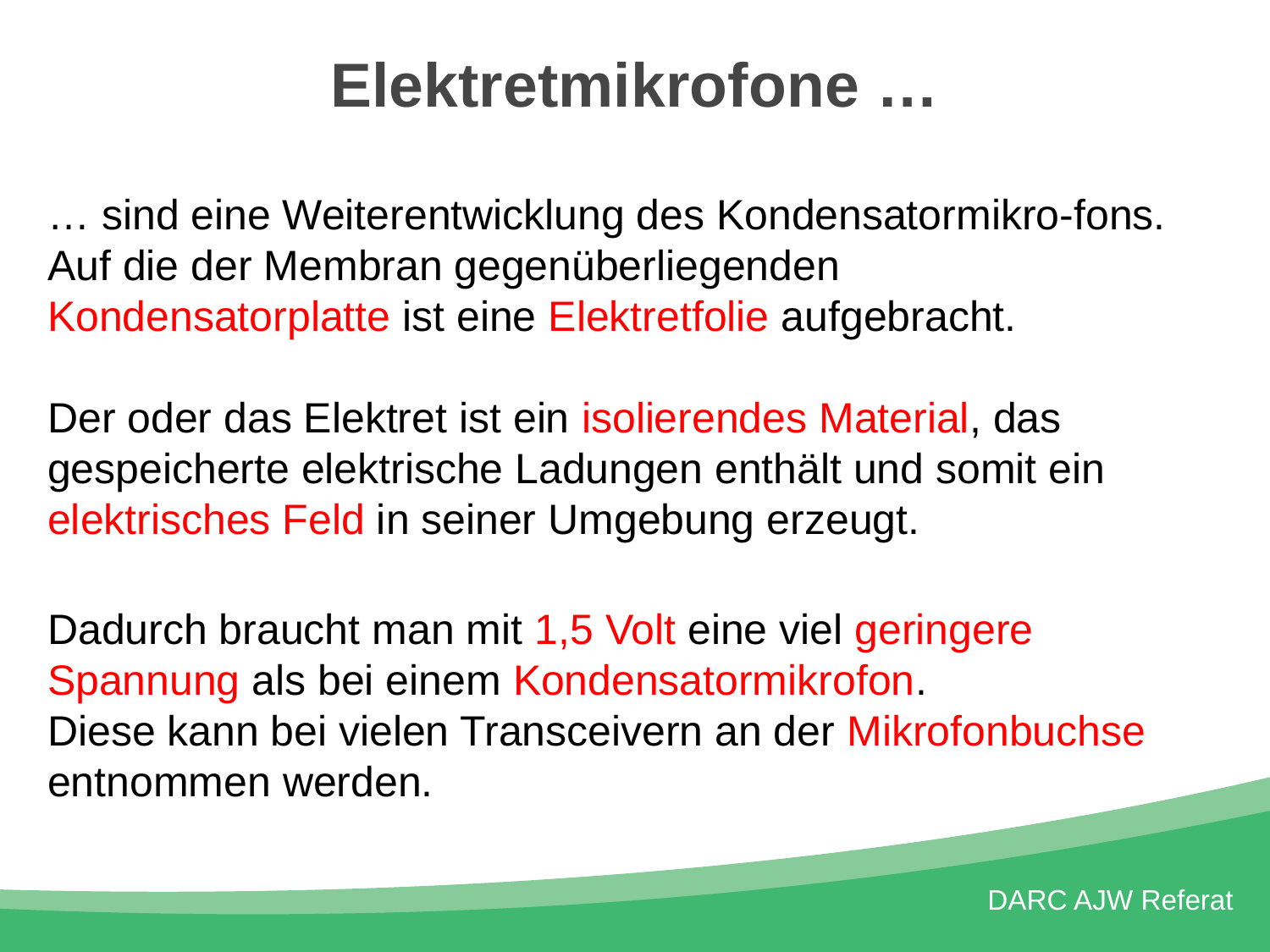

# Elektretmikrofone …
… sind eine Weiterentwicklung des Kondensatormikro-fons. Auf die der Membran gegenüberliegenden Kondensatorplatte ist eine Elektretfolie aufgebracht.
Der oder das Elektret ist ein isolierendes Material, das gespeicherte elektrische Ladungen enthält und somit ein elektrisches Feld in seiner Umgebung erzeugt.
Dadurch braucht man mit 1,5 Volt eine viel geringere Spannung als bei einem Kondensatormikrofon.
Diese kann bei vielen Transceivern an der Mikrofonbuchse entnommen werden.